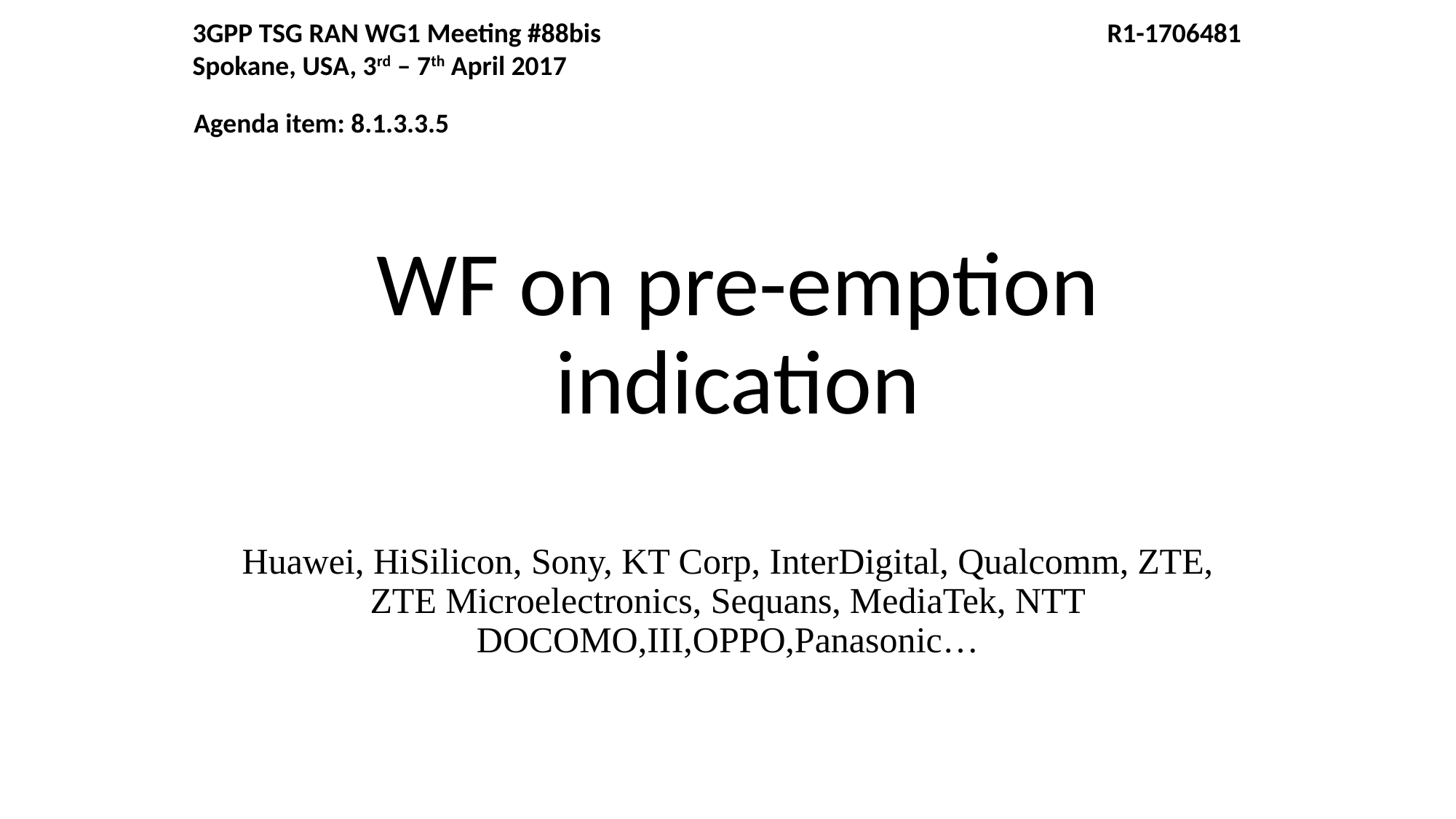

3GPP TSG RAN WG1 Meeting #88bis                                                                                  R1-1706481
Spokane, USA, 3rd – 7th April 2017
Agenda item: 8.1.3.3.5
# WF on pre-emption indication
Huawei, HiSilicon, Sony, KT Corp, InterDigital, Qualcomm, ZTE, ZTE Microelectronics, Sequans, MediaTek, NTT DOCOMO,III,OPPO,Panasonic…